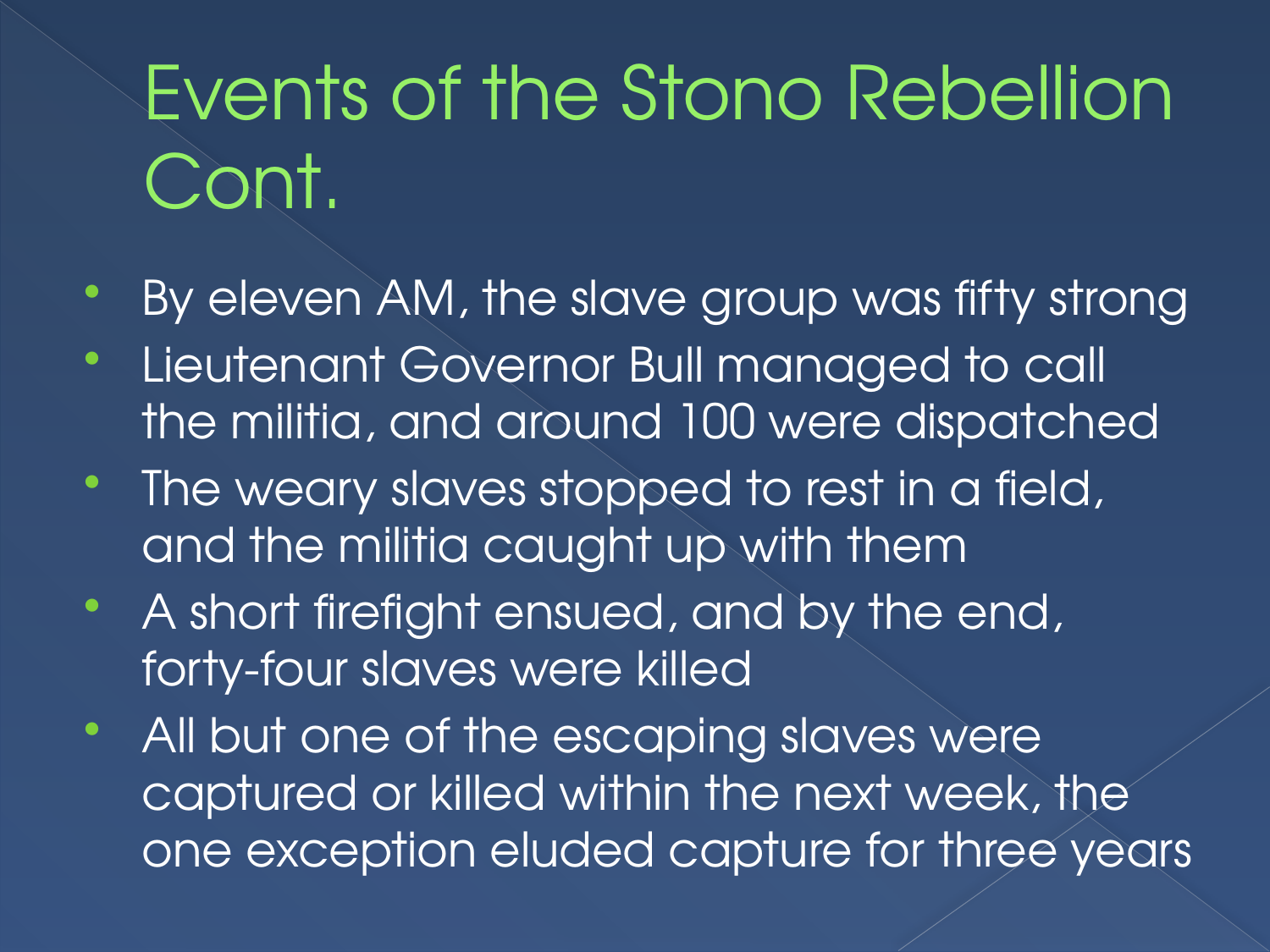

# Events of the Stono Rebellion Cont.
By eleven AM, the slave group was fifty strong
Lieutenant Governor Bull managed to call the militia, and around 100 were dispatched
The weary slaves stopped to rest in a field, and the militia caught up with them
A short firefight ensued, and by the end, forty-four slaves were killed
All but one of the escaping slaves were captured or killed within the next week, the one exception eluded capture for three years